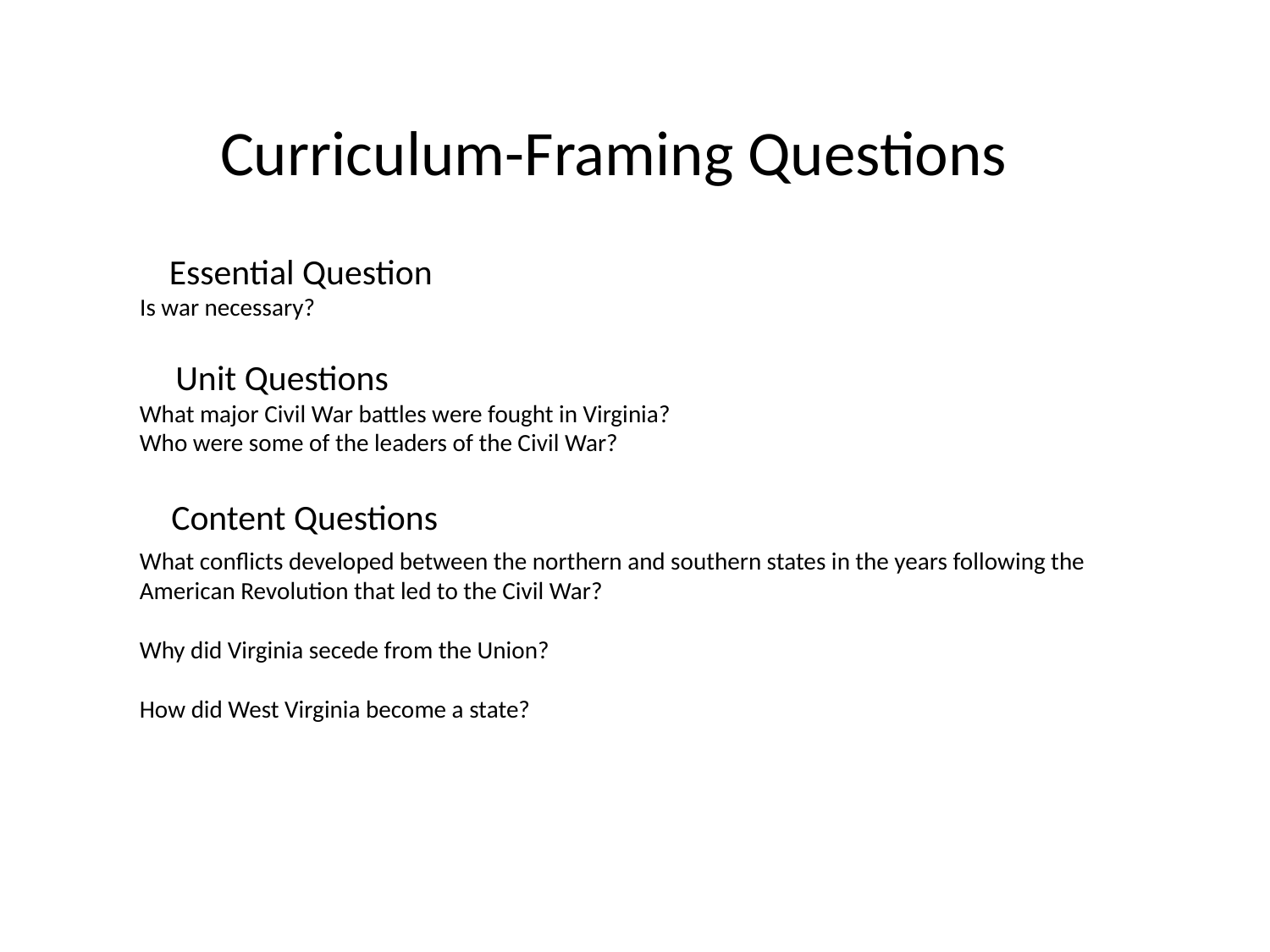

Curriculum-Framing Questions
     Essential Question
  Is war necessary?

Content Questions

What conflicts developed between the northern and southern states in the years following the American Revolution that led to the Civil War?

Why did Virginia secede from the Union?

How did West Virginia become a state?

     Unit Questions
What major Civil War battles were fought in Virginia?
Who were some of the leaders of the Civil War?